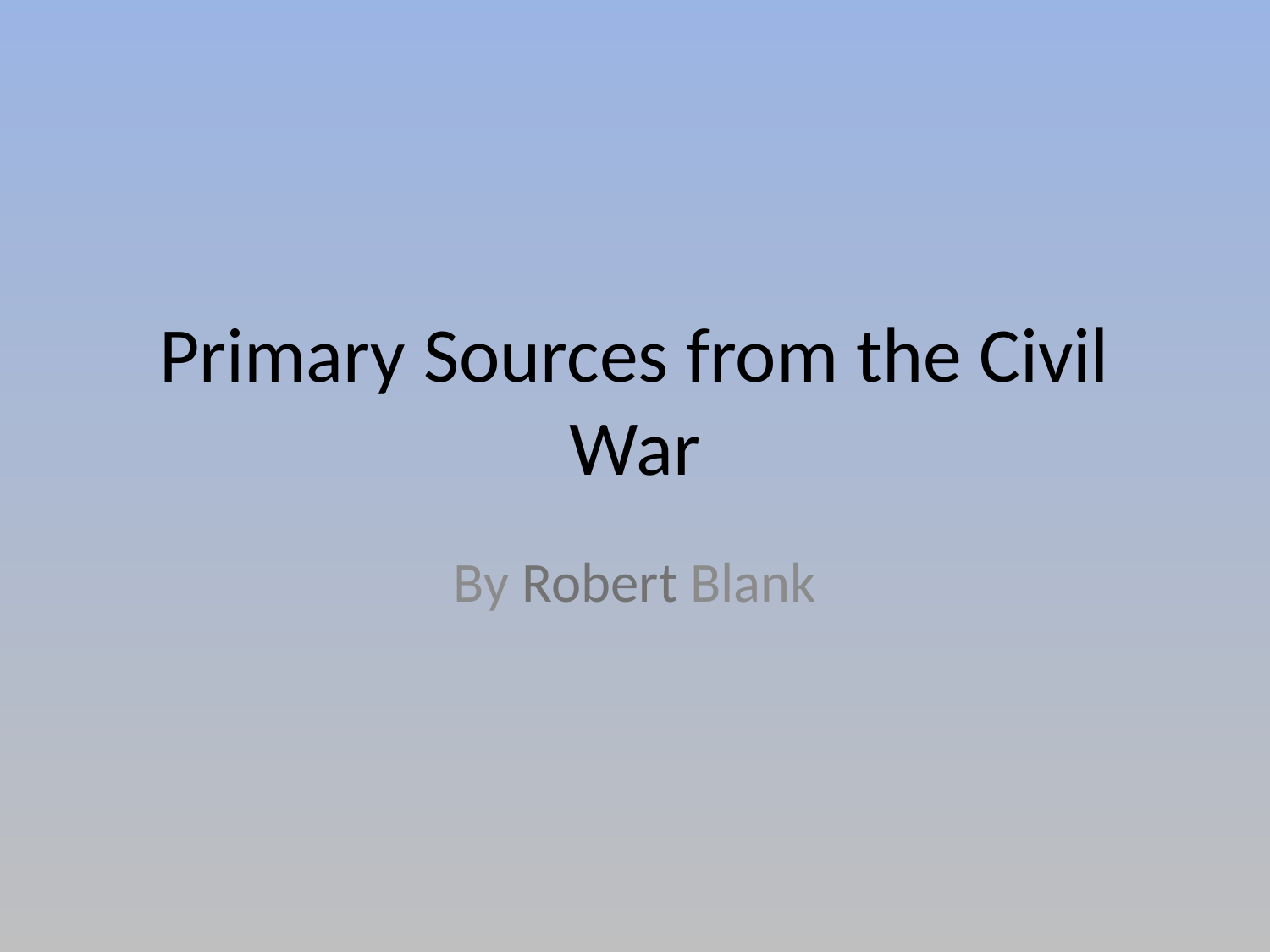

# Primary Sources from the Civil War
By Robert Blank